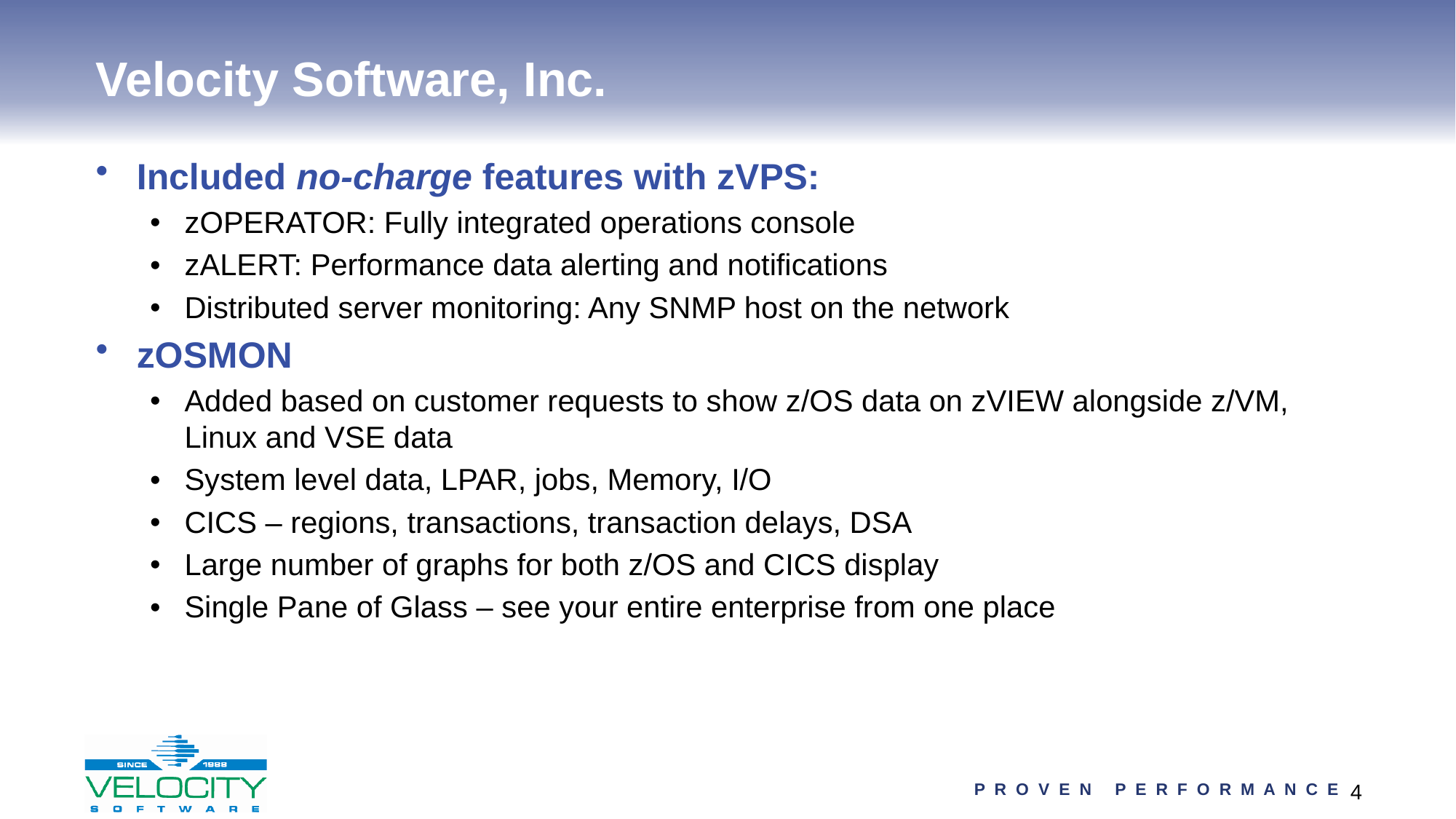

# Velocity Software, Inc.
Included no-charge features with zVPS:
zOPERATOR: Fully integrated operations console
zALERT: Performance data alerting and notifications
Distributed server monitoring: Any SNMP host on the network
zOSMON
Added based on customer requests to show z/OS data on zVIEW alongside z/VM, Linux and VSE data
System level data, LPAR, jobs, Memory, I/O
CICS – regions, transactions, transaction delays, DSA
Large number of graphs for both z/OS and CICS display
Single Pane of Glass – see your entire enterprise from one place